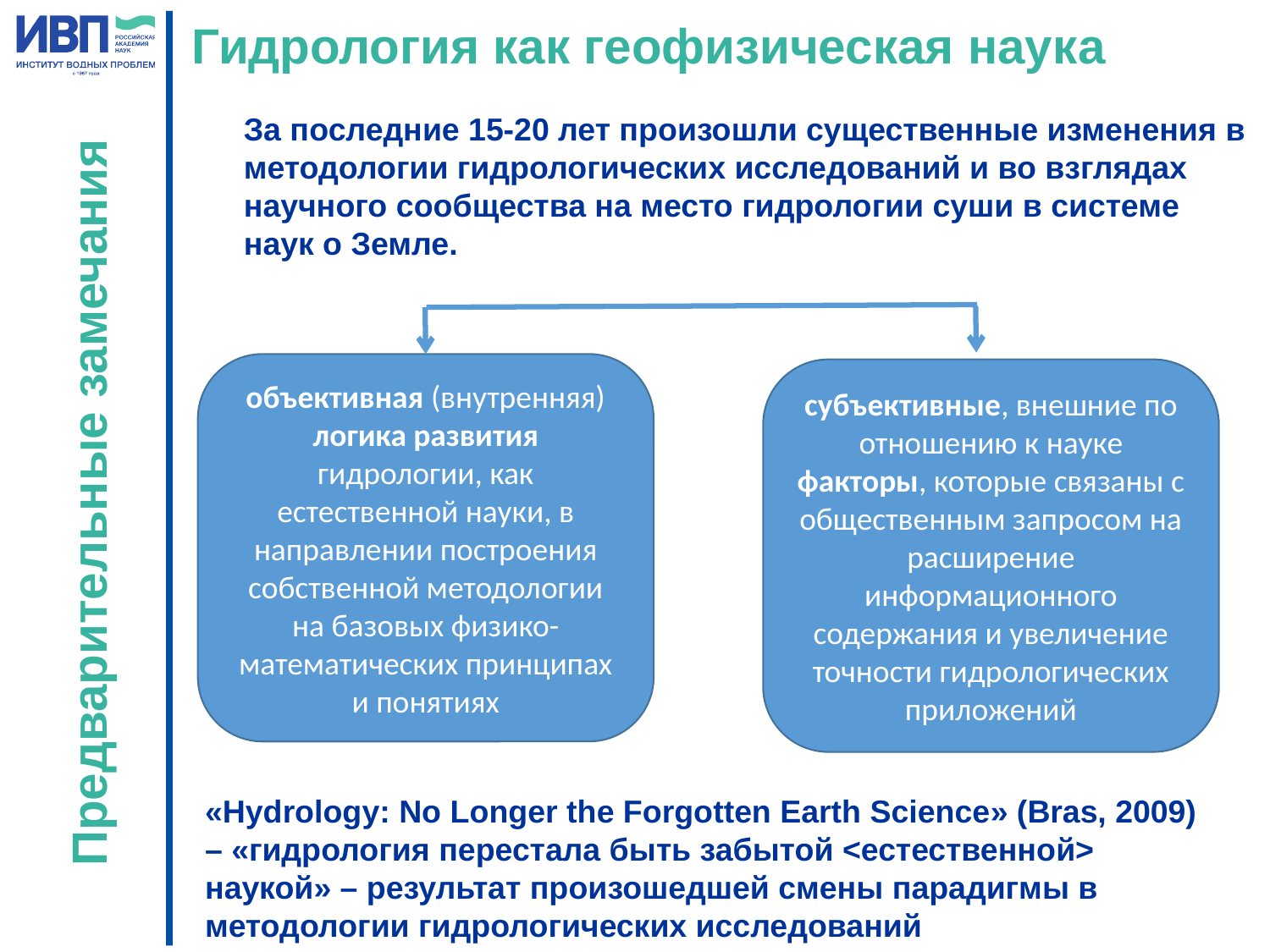

Гидрология как геофизическая наукa
За последние 15-20 лет произошли существенные изменения в методологии гидрологических исследований и во взглядах научного сообщества на место гидрологии суши в системе наук о Земле.
объективная (внутренняя) логика развития гидрологии, как естественной науки, в направлении построения собственной методологии на базовых физико-математических принципах и понятиях
субъективные, внешние по отношению к науке факторы, которые связаны с общественным запросом на расширение информационного содержания и увеличение точности гидрологических приложений
Предварительные замечания
«Hydrology: No Longer the Forgotten Earth Science» (Bras, 2009) – «гидрология перестала быть забытой <естественной> наукой» – результат произошедшей смены парадигмы в методологии гидрологических исследований